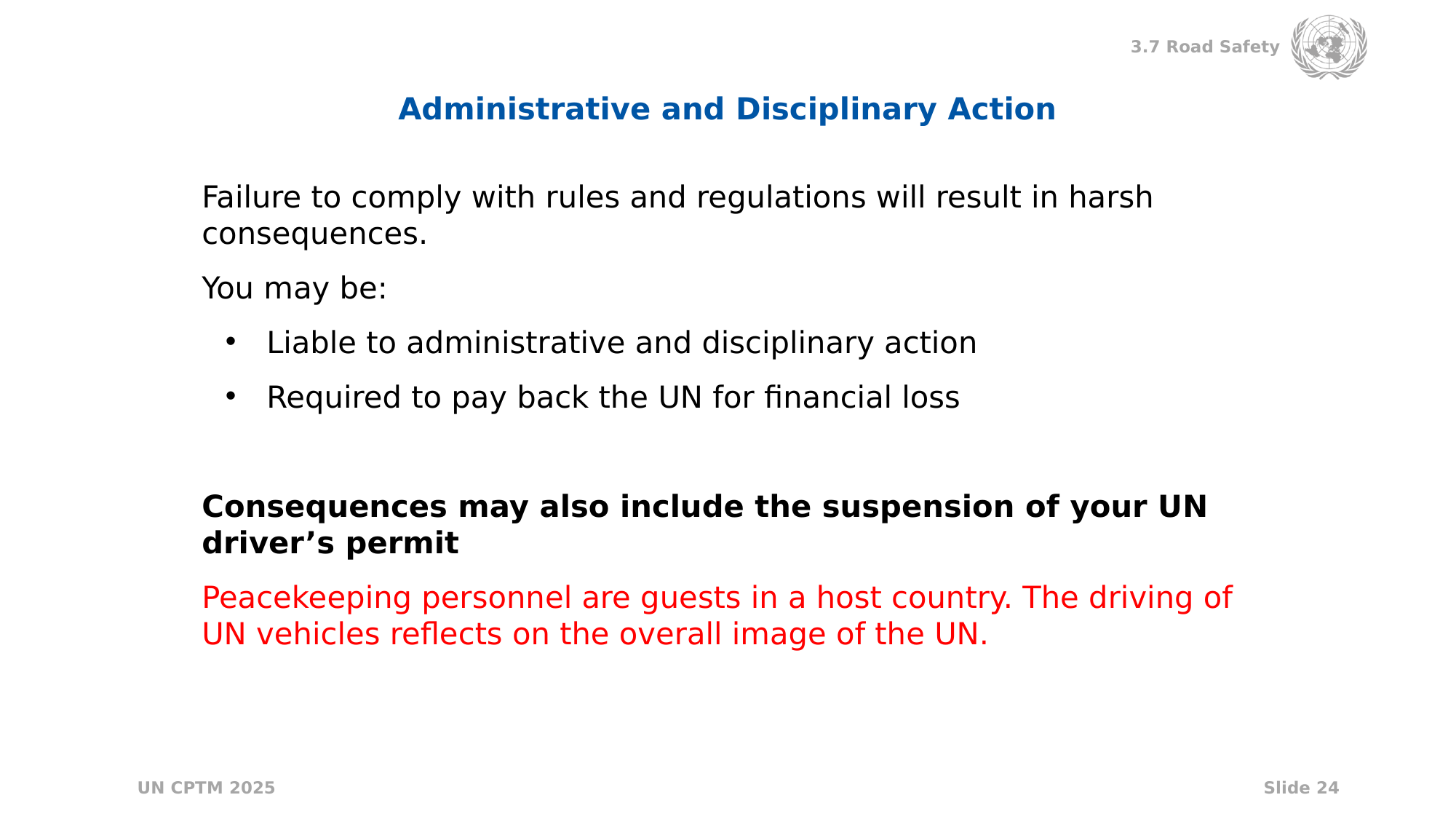

Administrative and Disciplinary Action
Failure to comply with rules and regulations will result in harsh consequences.
You may be:
Liable to administrative and disciplinary action
Required to pay back the UN for financial loss

Consequences may also include the suspension of your UN driver’s permit
Peacekeeping personnel are guests in a host country. The driving of UN vehicles reflects on the overall image of the UN.